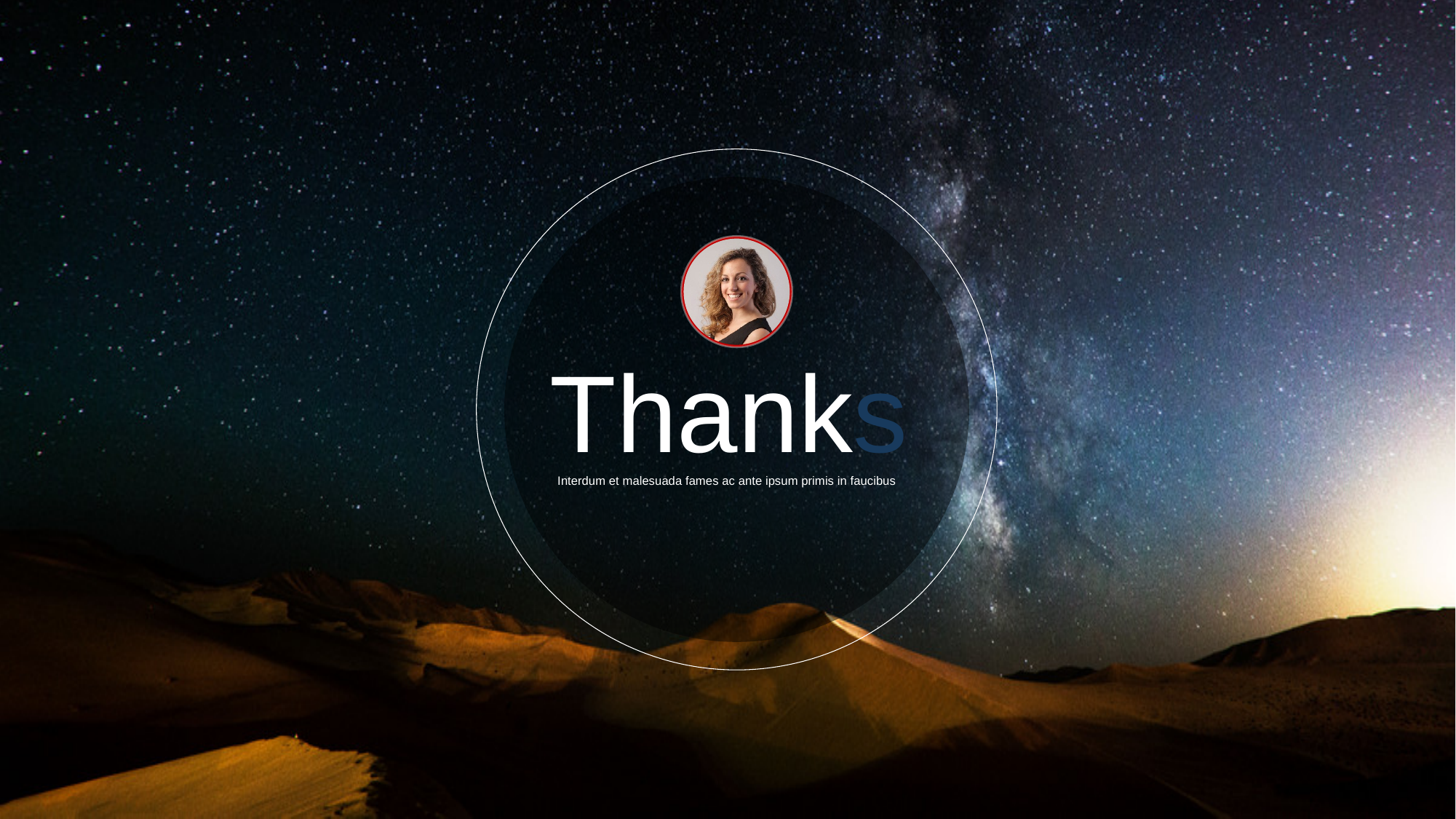

Thanks
Interdum et malesuada fames ac ante ipsum primis in faucibus